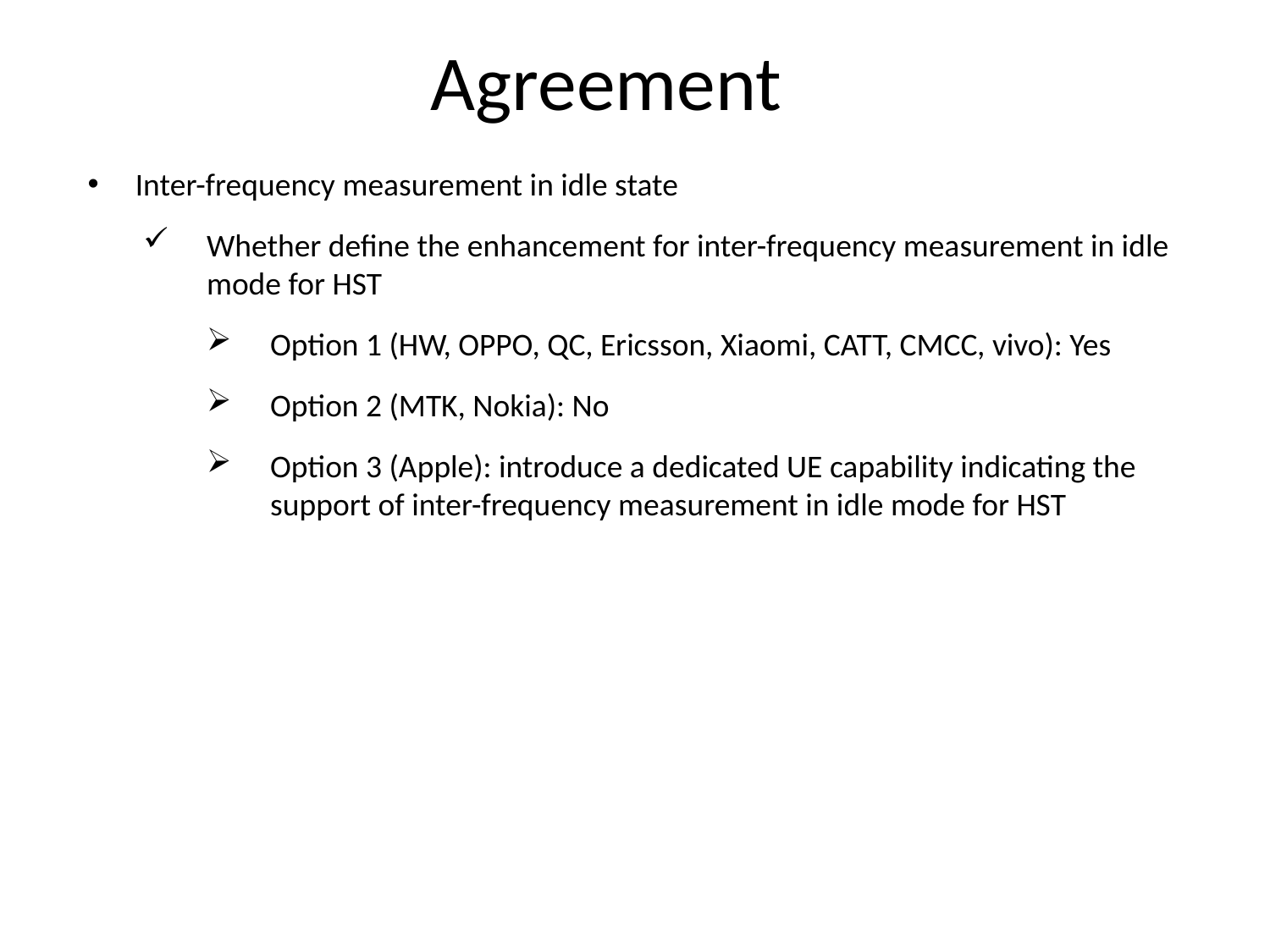

# Agreement
Inter-frequency measurement in idle state
Whether define the enhancement for inter-frequency measurement in idle mode for HST
Option 1 (HW, OPPO, QC, Ericsson, Xiaomi, CATT, CMCC, vivo): Yes
Option 2 (MTK, Nokia): No
Option 3 (Apple): introduce a dedicated UE capability indicating the support of inter-frequency measurement in idle mode for HST